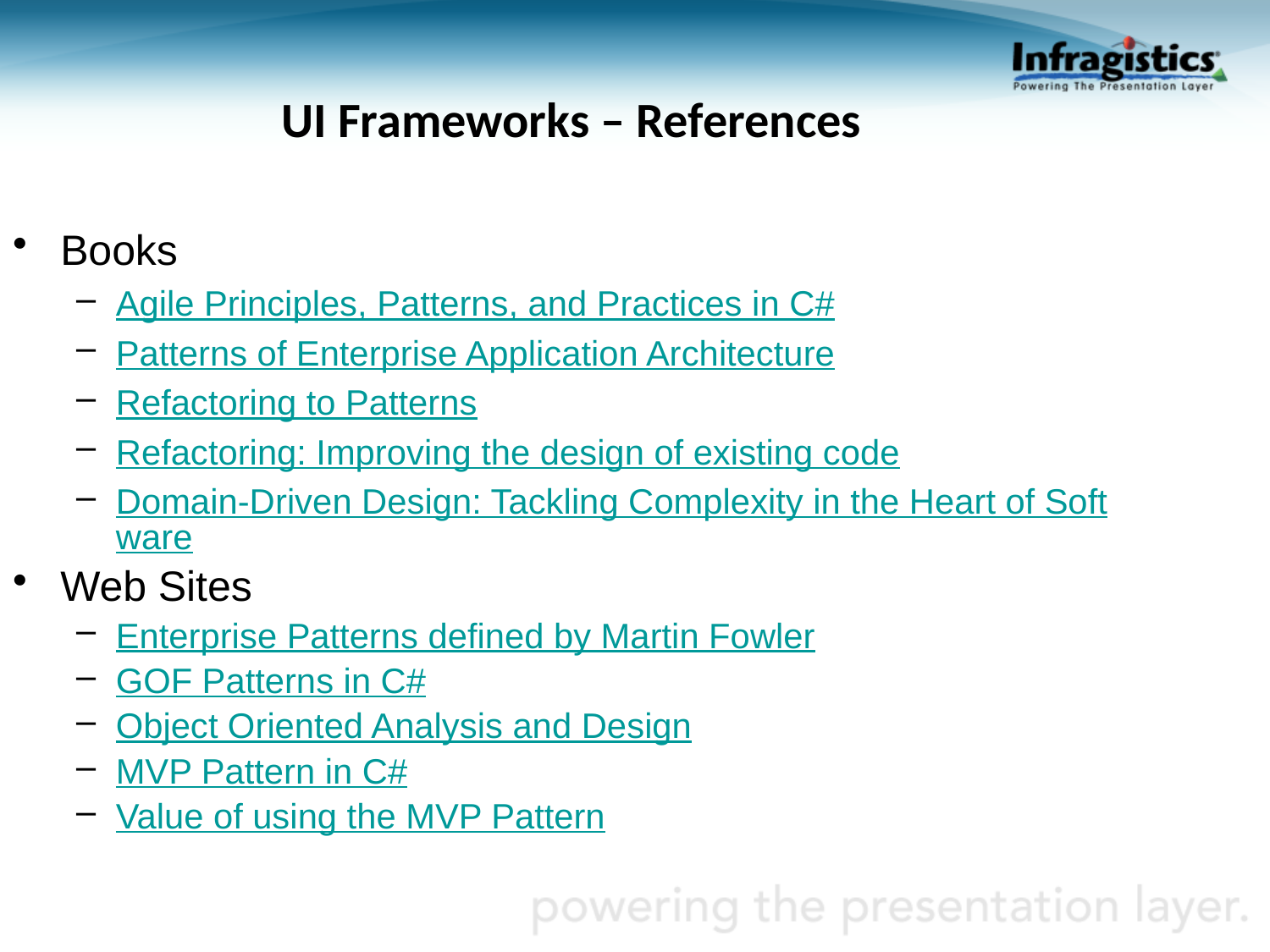

UI Frameworks – References
Books
Agile Principles, Patterns, and Practices in C#
Patterns of Enterprise Application Architecture
Refactoring to Patterns
Refactoring: Improving the design of existing code
Domain-Driven Design: Tackling Complexity in the Heart of Software
Web Sites
Enterprise Patterns defined by Martin Fowler
GOF Patterns in C#
Object Oriented Analysis and Design
MVP Pattern in C#
Value of using the MVP Pattern